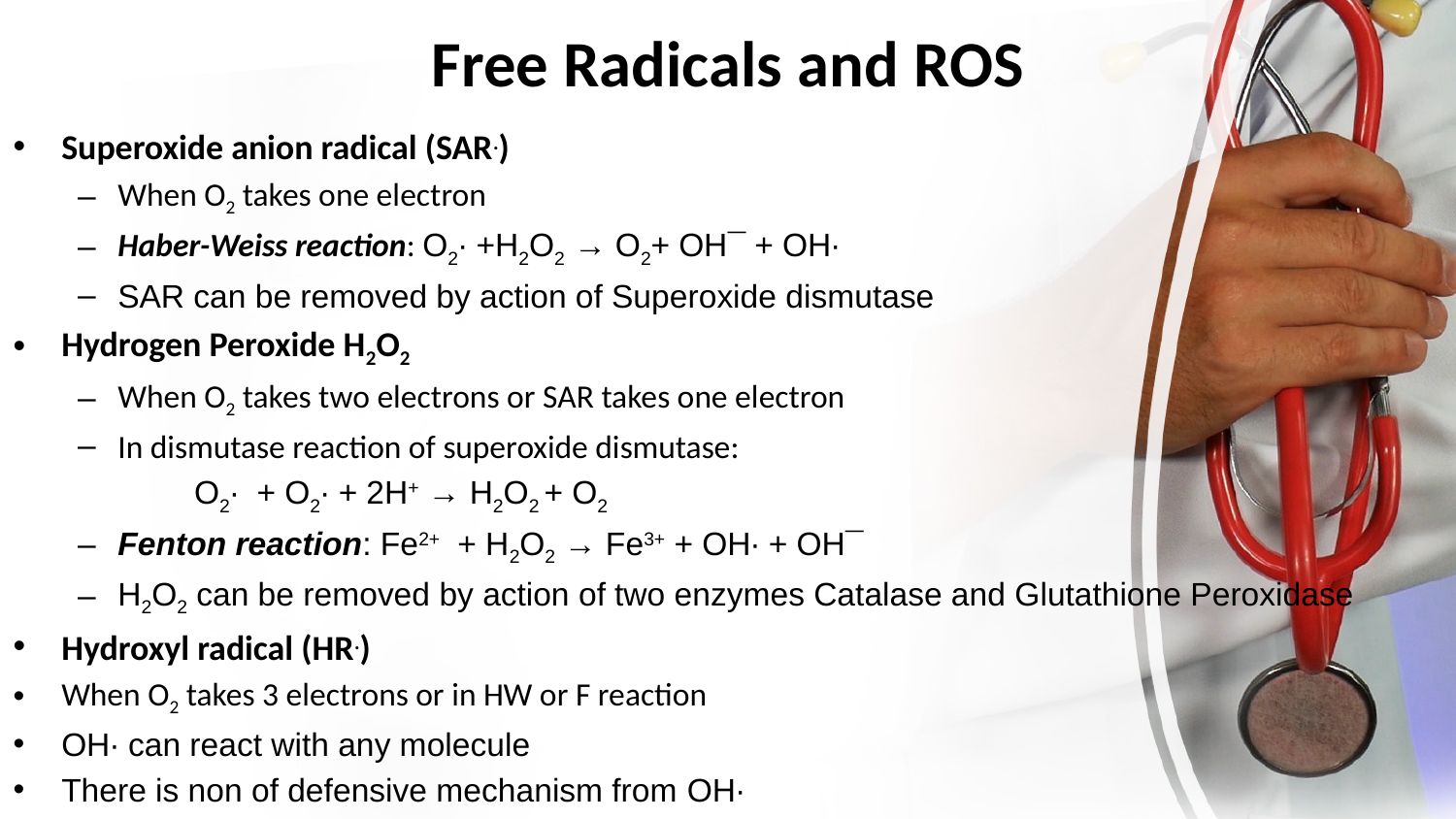

# Free Radicals and ROS
Superoxide anion radical (SAR.)
When O2 takes one electron
Haber-Weiss reaction: О2· +H2О2 → О2+ ОH¯ + ОH·
SAR can be removed by action of Superoxide dismutase
Hydrogen Peroxide H2O2
When O2 takes two electrons or SAR takes one electron
In dismutase reaction of superoxide dismutase:
             О2·  + О2· + 2H+ → H2O2 + О2
Fenton reaction: Fe2+  + H2О2 → Fe3+ + ОH· + ОH¯
H2O2 can be removed by action of two enzymes Catalase and Glutathione Peroxidase
Hydroxyl radical (HR.)
When O2 takes 3 electrons or in HW or F reaction
ОH· can react with any molecule
There is non of defensive mechanism from ОH·